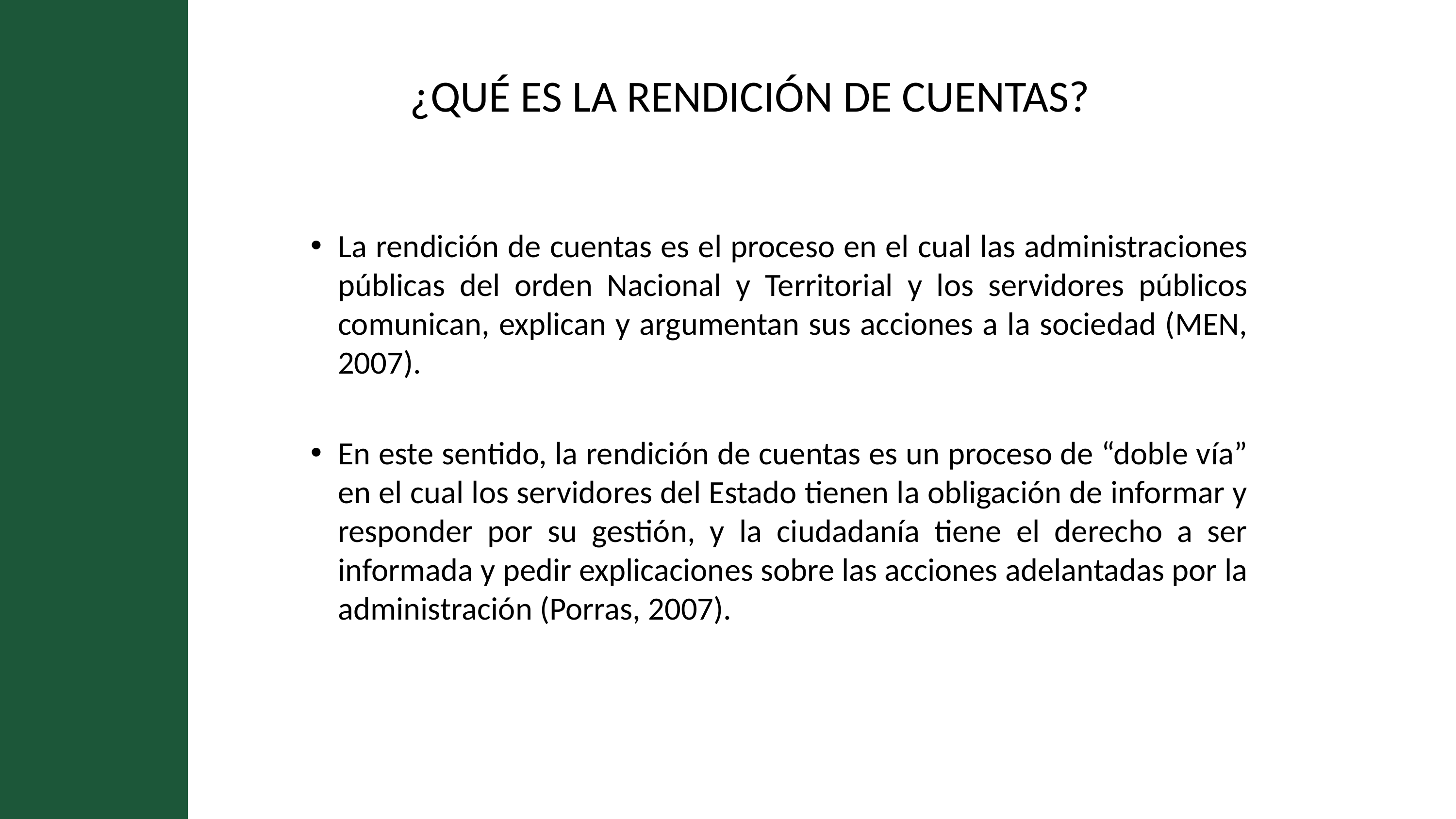

# ¿QUÉ ES LA RENDICIÓN DE CUENTAS?
La rendición de cuentas es el proceso en el cual las administraciones públicas del orden Nacional y Territorial y los servidores públicos comunican, explican y argumentan sus acciones a la sociedad (MEN, 2007).

En este sentido, la rendición de cuentas es un proceso de “doble vía” en el cual los servidores del Estado tienen la obligación de informar y responder por su gestión, y la ciudadanía tiene el derecho a ser informada y pedir explicaciones sobre las acciones adelantadas por la administración (Porras, 2007).